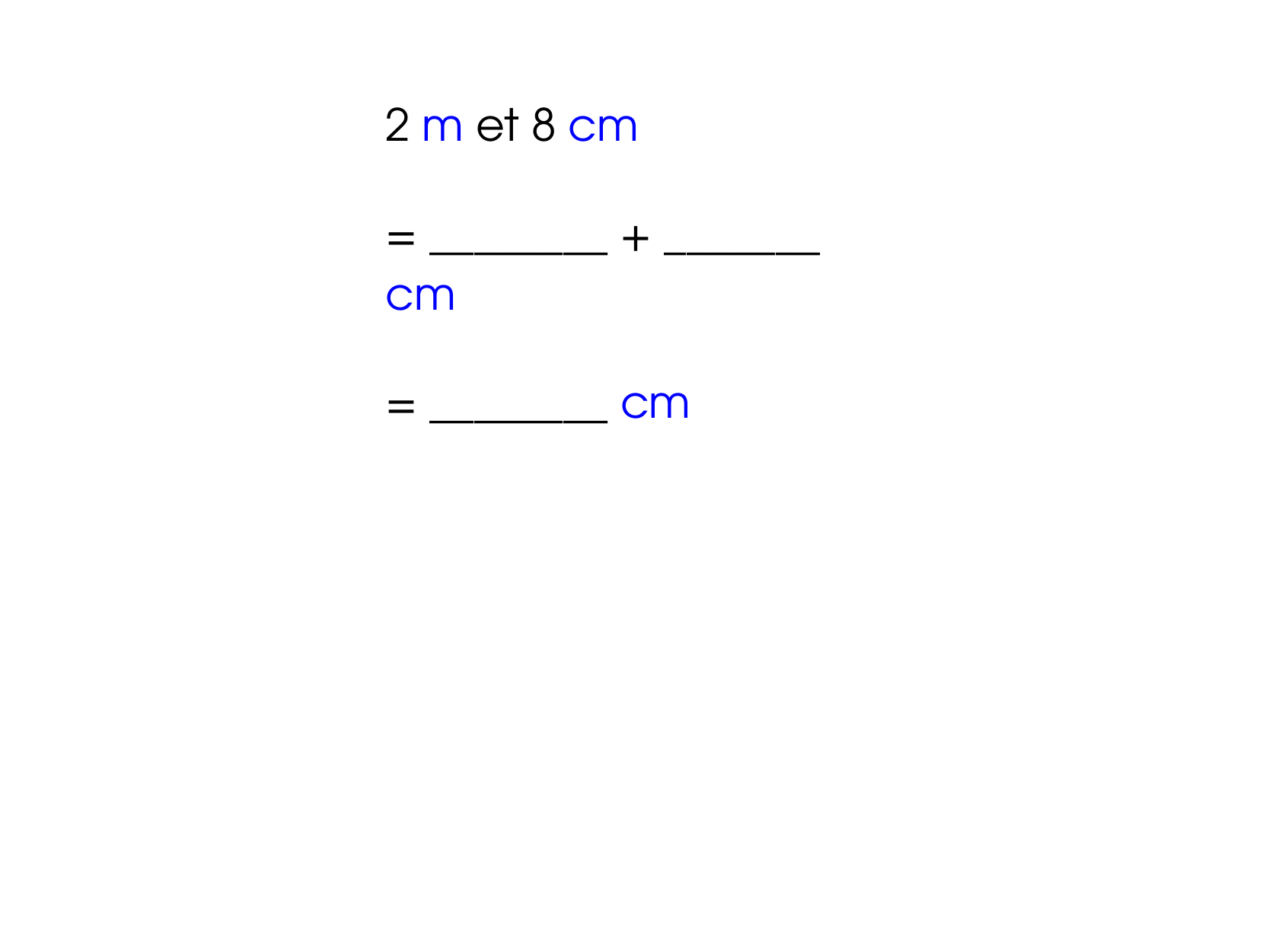

2 m et 8 cm
= ________ + _______ cm
= ________ cm